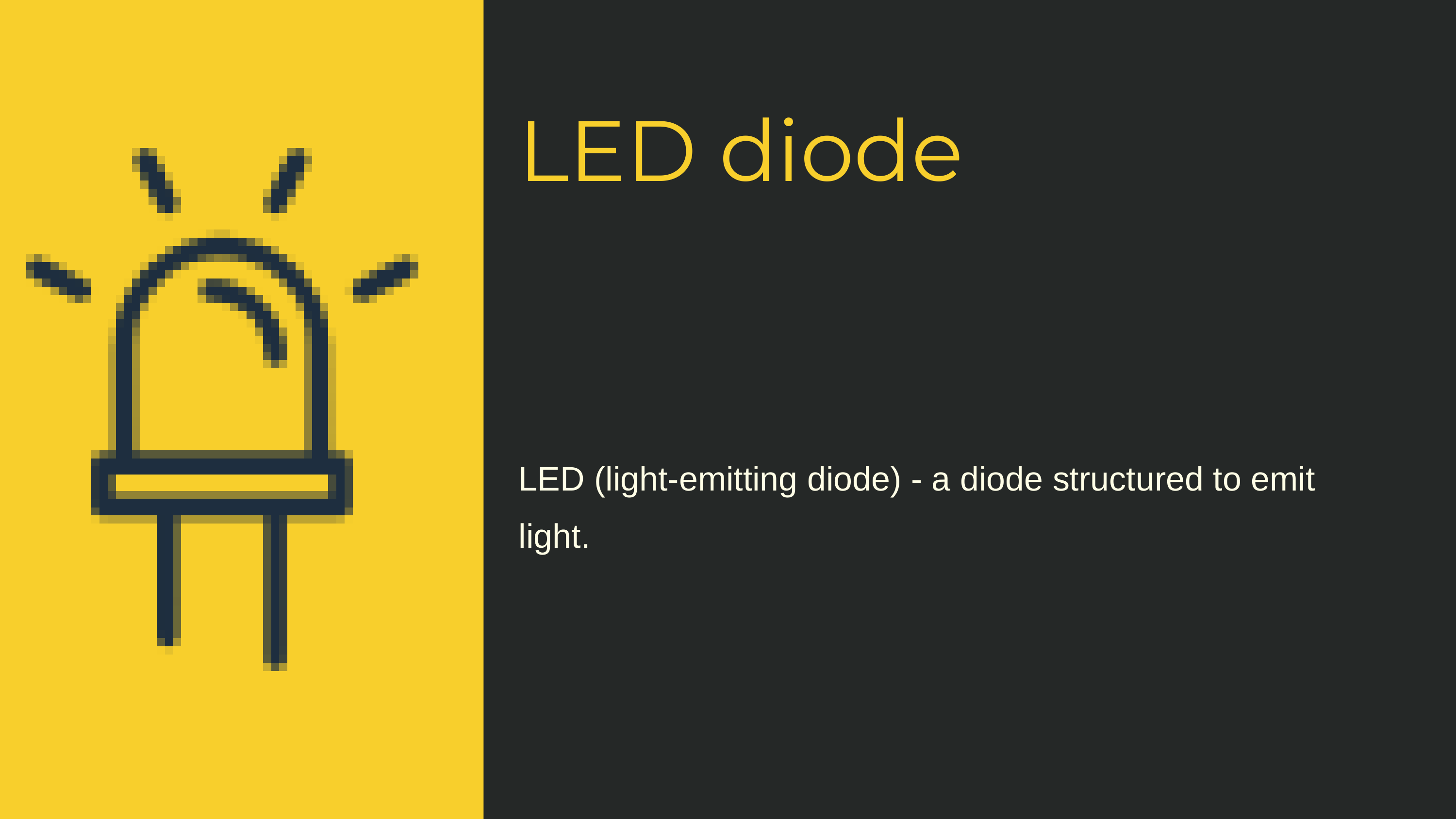

LED diode

LED (light-emitting diode) - a diode structured to emit light.